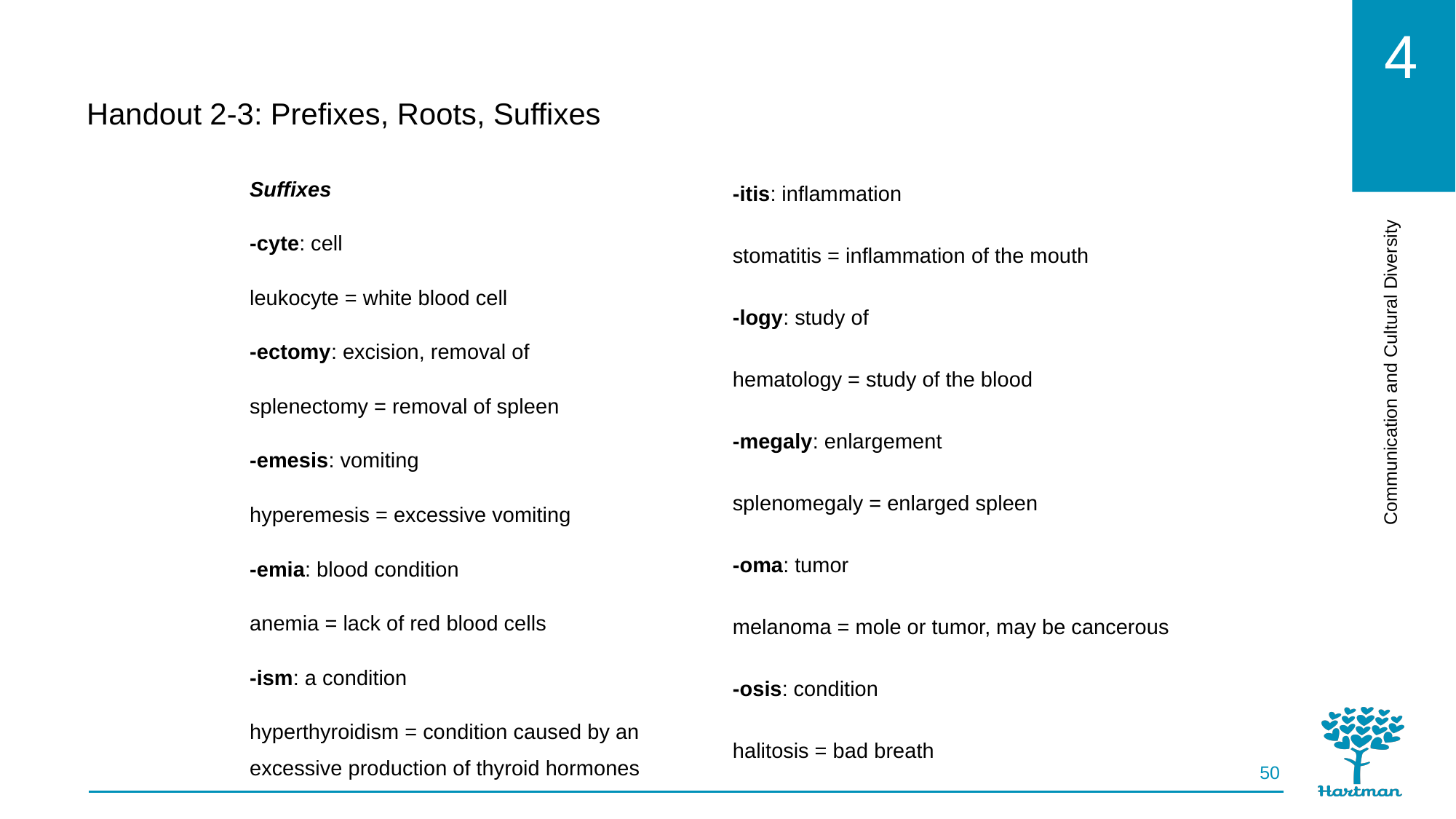

Handout 2-3: Prefixes, Roots, Suffixes
-itis: inflammation
stomatitis = inflammation of the mouth
-logy: study of
hematology = study of the blood
-megaly: enlargement
splenomegaly = enlarged spleen
-oma: tumor
melanoma = mole or tumor, may be cancerous
-osis: condition
halitosis = bad breath

Suffixes
-cyte: cell
leukocyte = white blood cell
-ectomy: excision, removal of
splenectomy = removal of spleen
-emesis: vomiting
hyperemesis = excessive vomiting
-emia: blood condition
anemia = lack of red blood cells
-ism: a condition
hyperthyroidism = condition caused by an excessive production of thyroid hormones

50